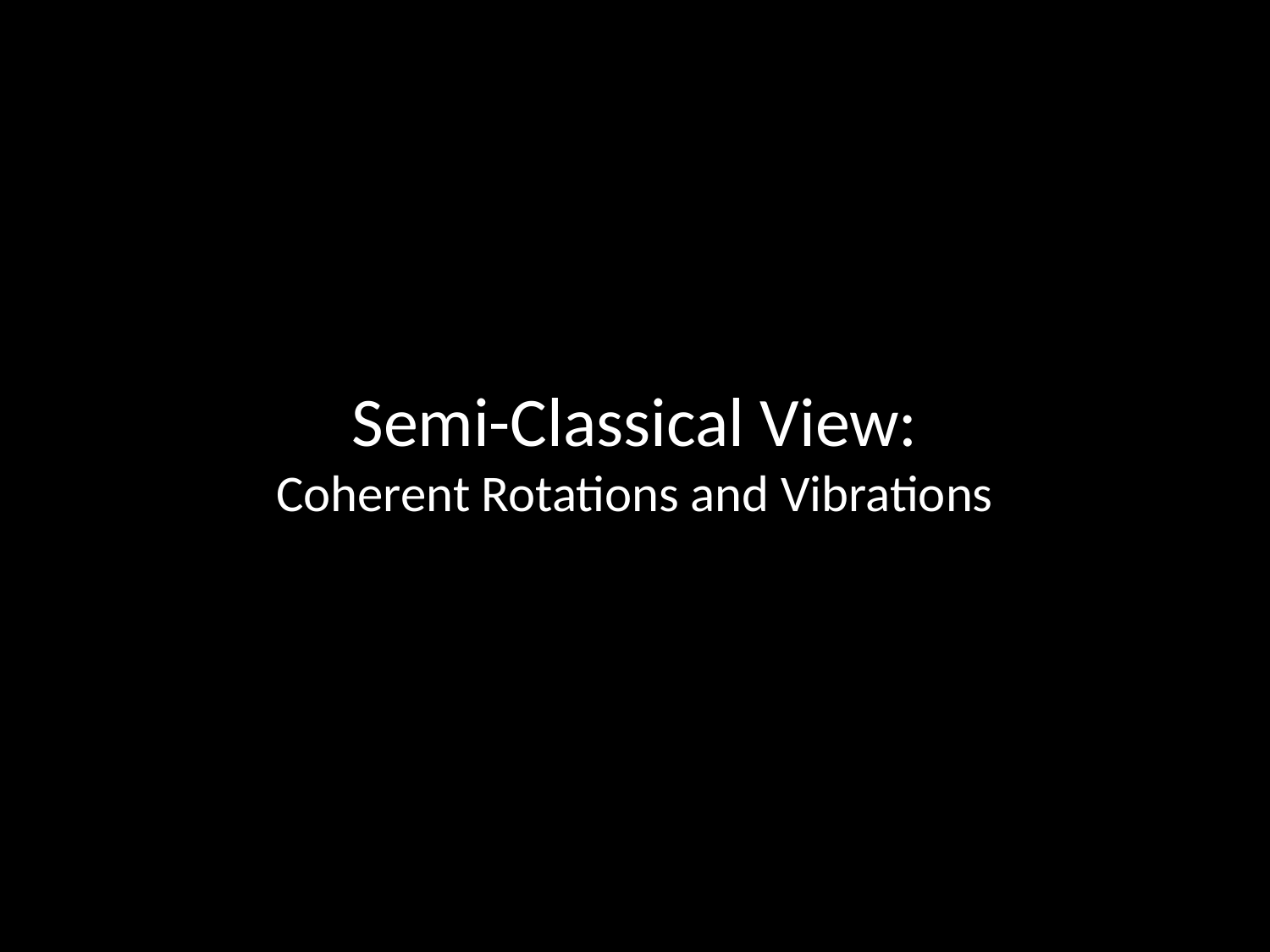

# Semi-Classical View: Coherent Rotations and Vibrations